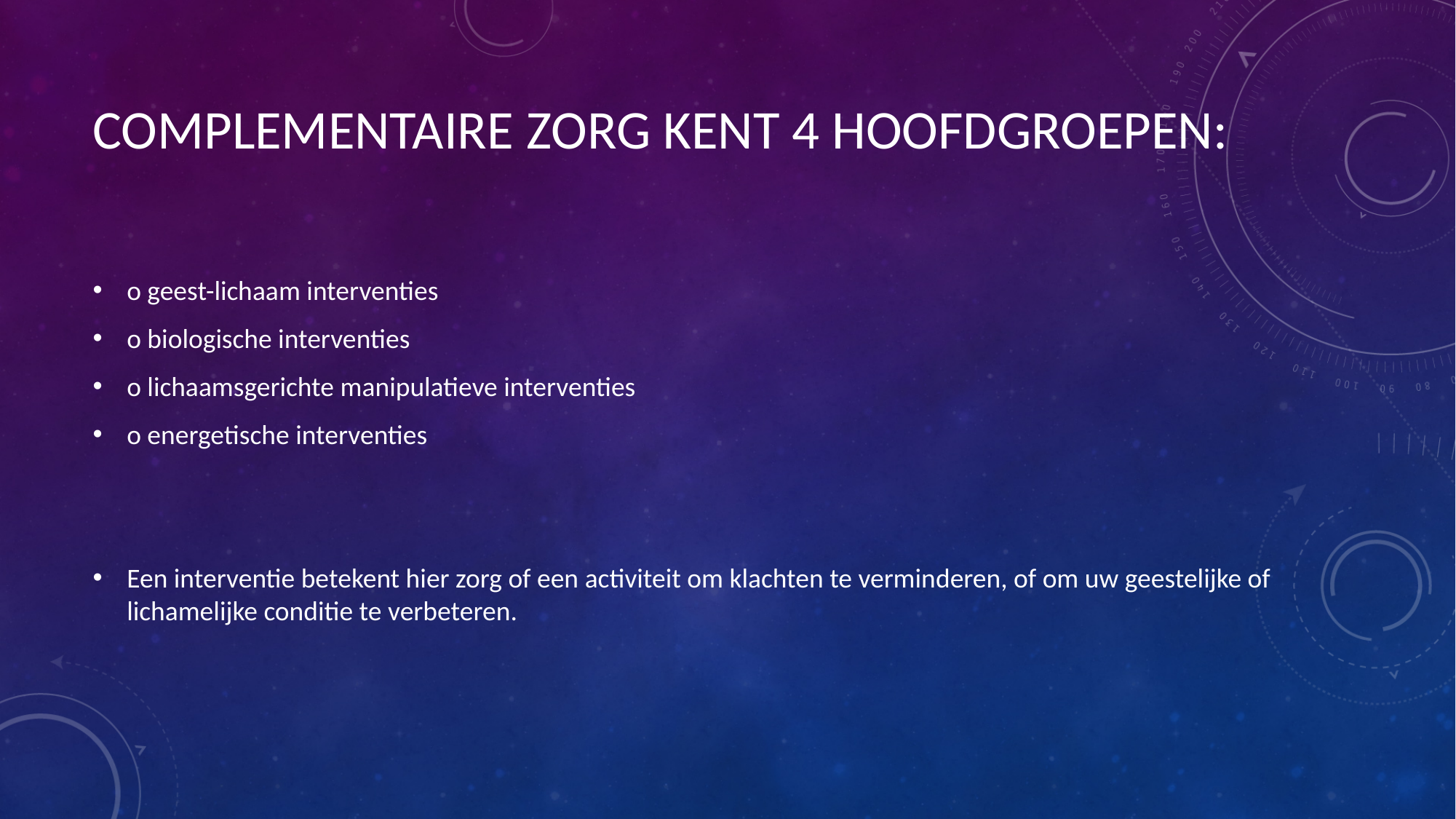

# Complementaire zorg kent 4 hoofdgroepen:
o geest-lichaam interventies
o biologische interventies
o lichaamsgerichte manipulatieve interventies
o energetische interventies

Een interventie betekent hier zorg of een activiteit om klachten te verminderen, of om uw geestelijke of lichamelijke conditie te verbeteren.